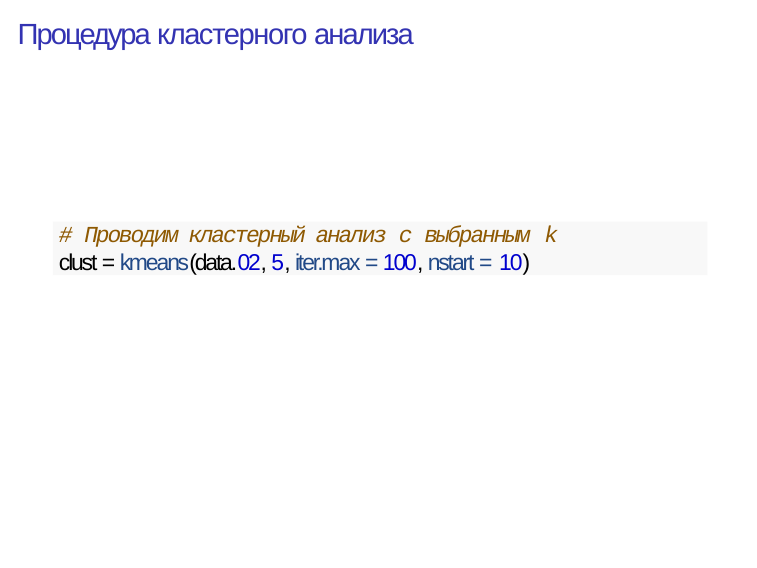

# Процедура кластерного анализа
# Проводим кластерный анализ с выбранным k
clust = kmeans(data.02, 5, iter.max = 100, nstart = 10)